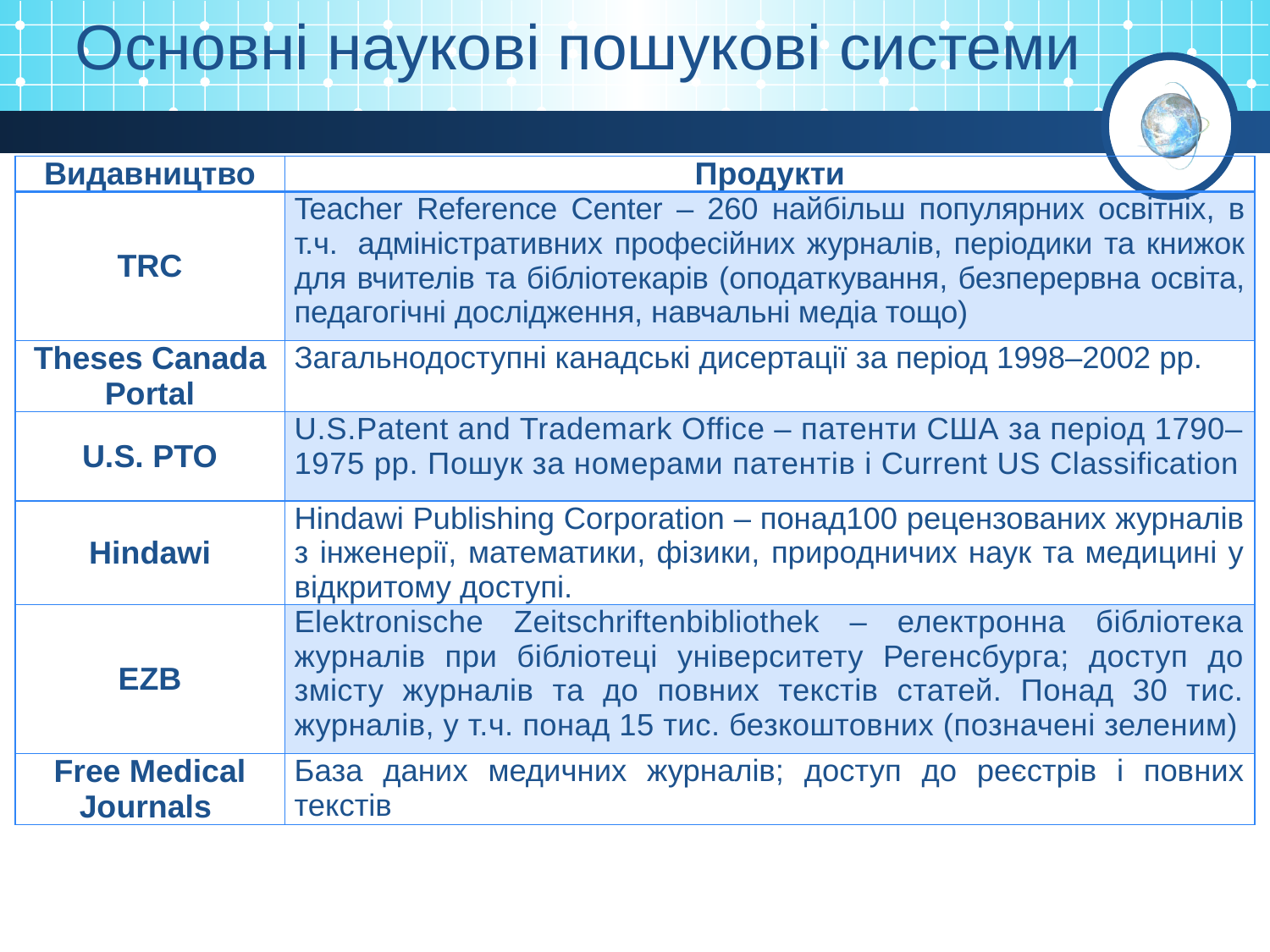

Основні наукові пошукові системи
| Видавництво | Продукти |
| --- | --- |
| TRC | Teacher Reference Center – 260 найбільш популярних освітніх, в т.ч.  адміністративних професійних журналів, періодики та книжок для вчителів та бібліотекарів (оподаткування, безперервна освіта, педагогічні дослідження, навчальні медіа тощо) |
| Theses Canada Portal | Загальнодоступні канадські дисертації за період 1998–2002 рр. |
| U.S. PTO | U.S.Patent and Trademark Office – патенти США за період 1790–1975 рр. Пошук за номерами патентів і Current US Classification |
| Hindawi | Hindawi Publishing Corporation – понад100 рецензованих журналів з інженерії, математики, фізики, природничих наук та медицині у відкритому доступі. |
| EZB | Elektronische Zeitschriftenbibliothek – електронна бібліотека журналів при бібліотеці університету Регенсбурга; доступ до змісту журналів та до повних текстів статей. Понад 30 тис. журналів, у т.ч. понад 15 тис. безкоштовних (позначені зеленим) |
| Free Medical Journals | База даних медичних журналів; доступ до реєстрів і повних текстів |